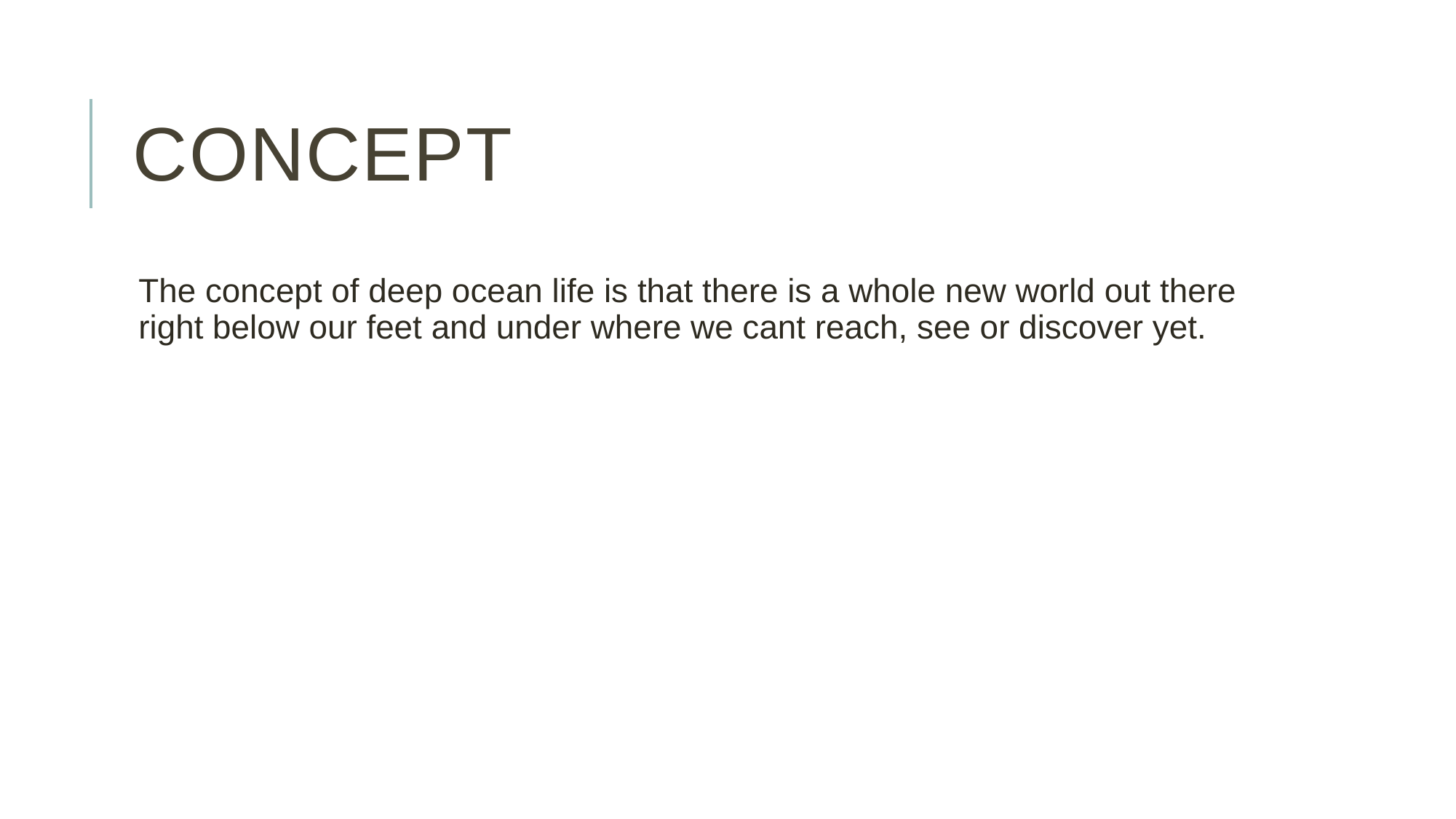

# concept
The concept of deep ocean life is that there is a whole new world out there right below our feet and under where we cant reach, see or discover yet.